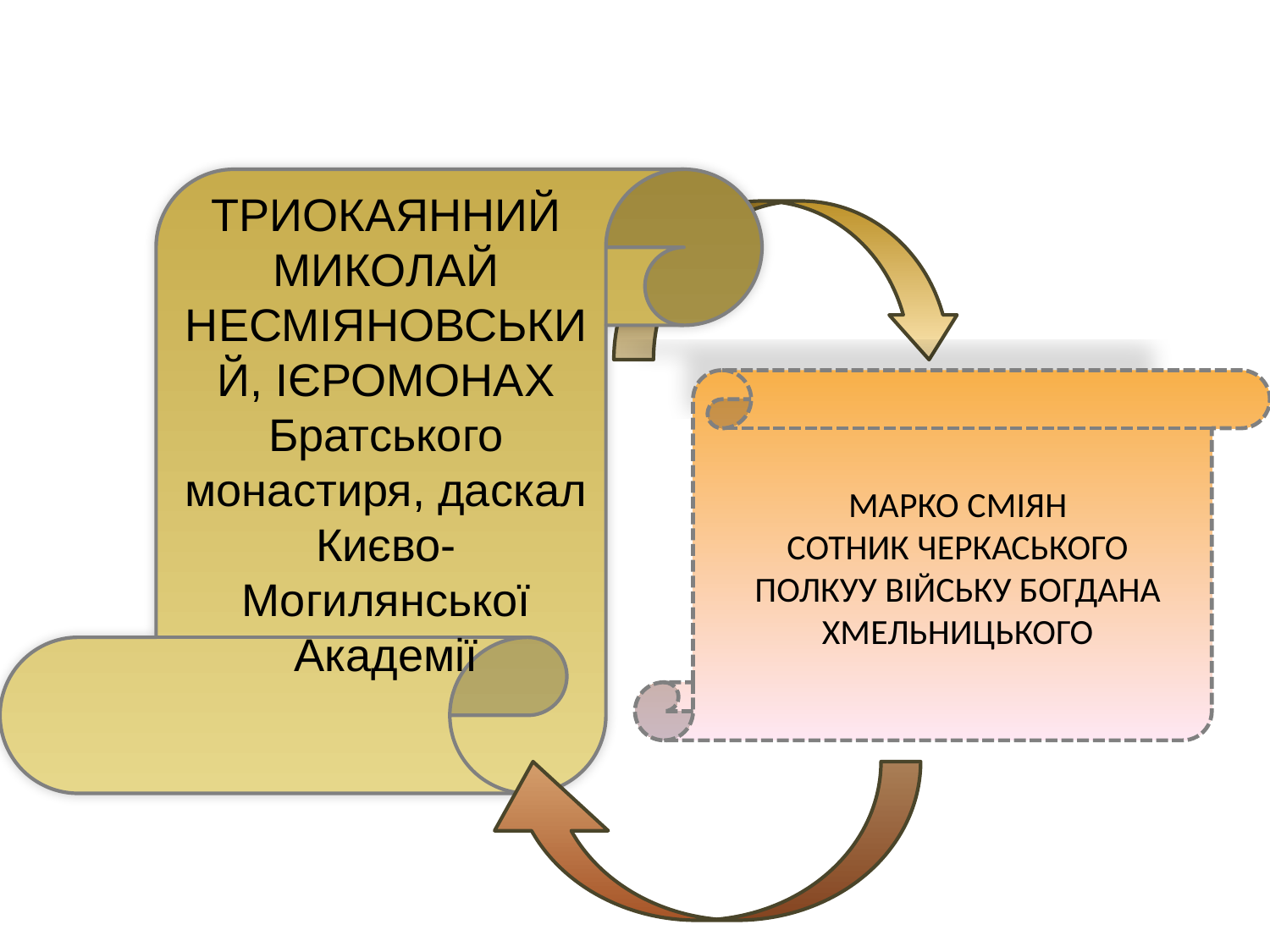

ТРИОКАЯННИЙ МИКОЛАЙ НЕСМІЯНОВСЬКИЙ, ІЄРОМОНАХ Братського монастиря, даскал Києво-Могилянської Академії

МАРКО СМІЯН
СОТНИК ЧЕРКАСЬКОГО ПОЛКУУ ВІЙСЬКУ БОГДАНА ХМЕЛЬНИЦЬКОГО